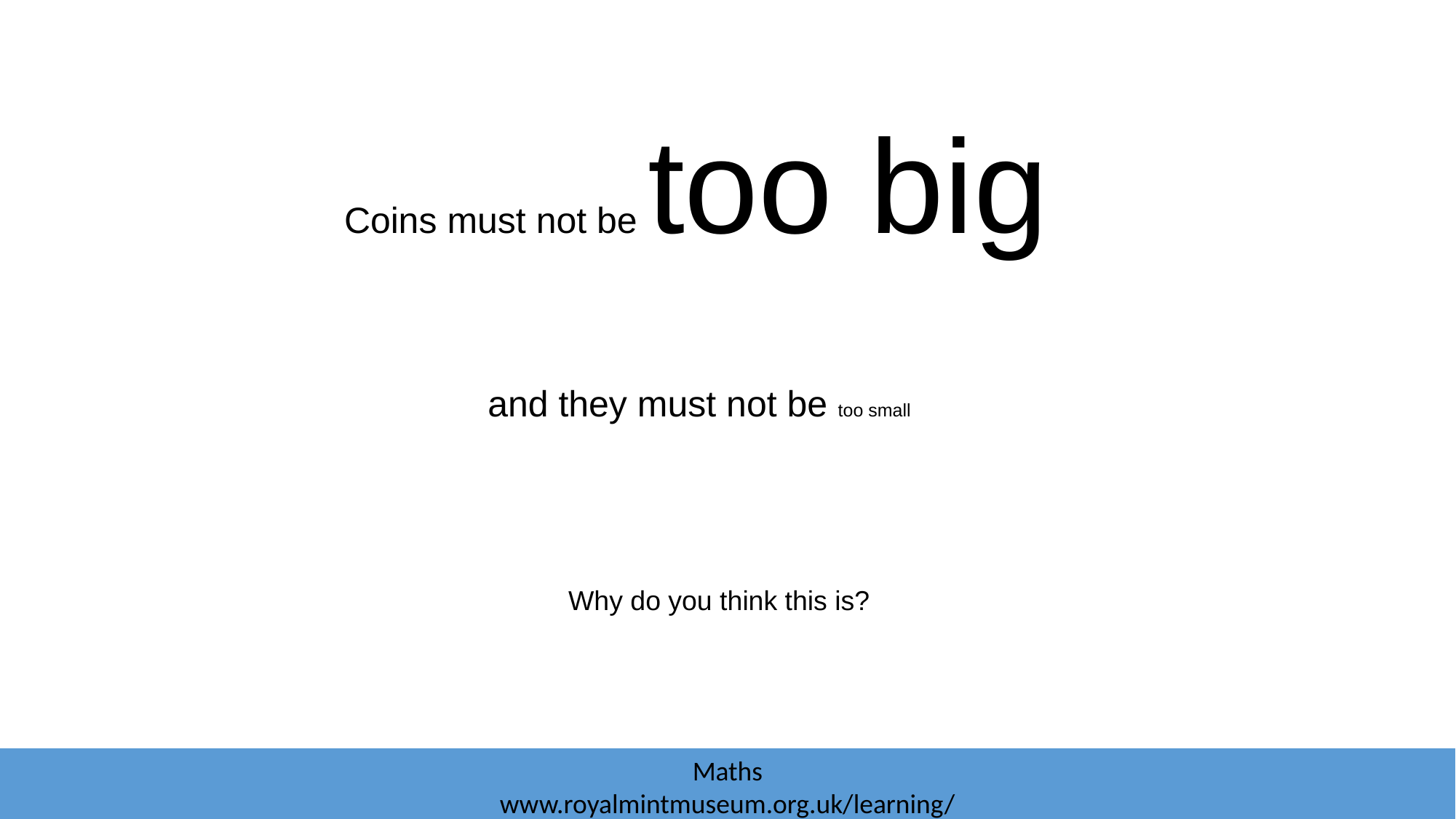

Coins must not be too big
and they must not be too small
Why do you think this is?
Maths
www.royalmintmuseum.org.uk/learning/